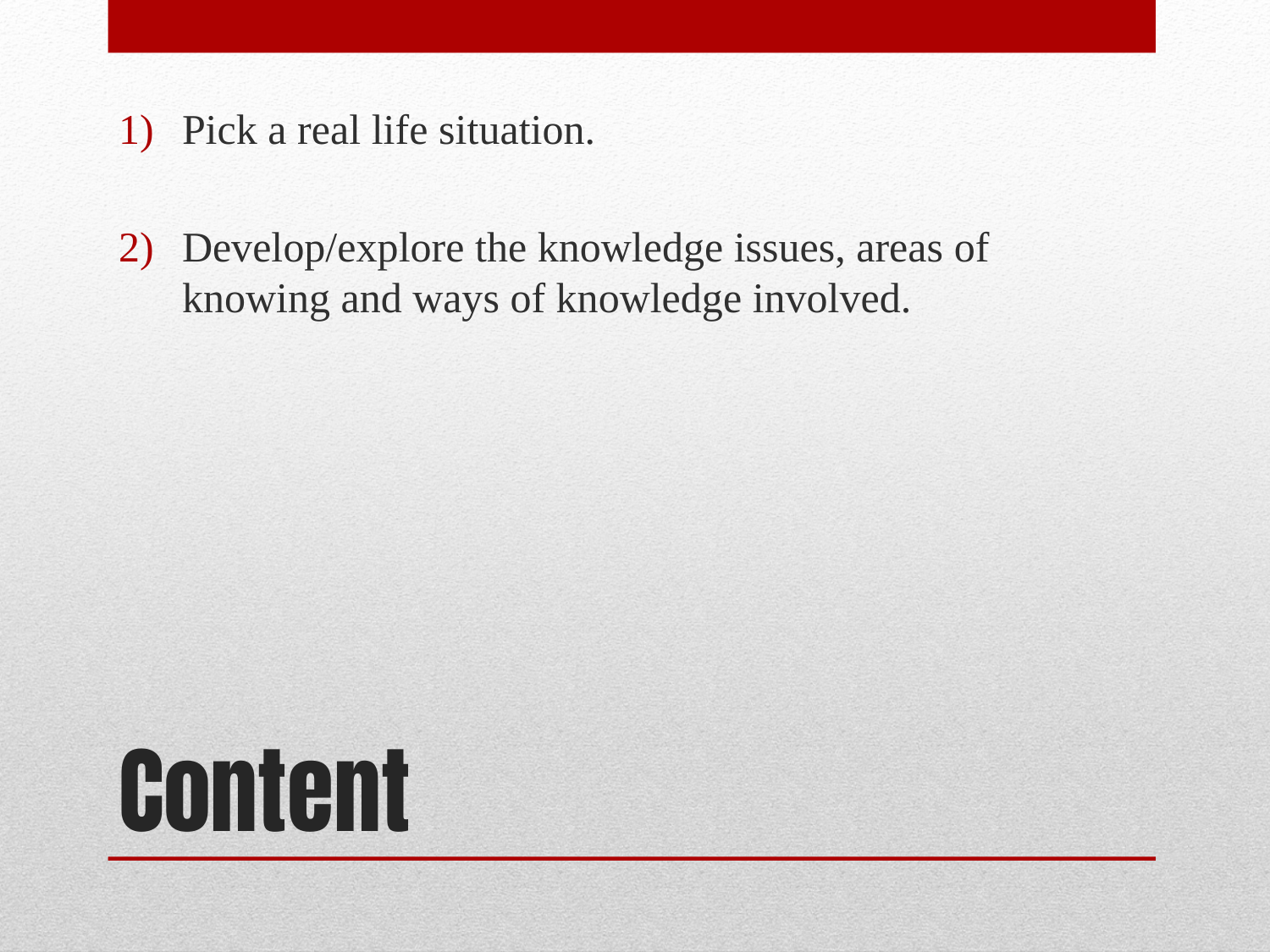

Pick a real life situation.

Develop/explore the knowledge issues, areas of knowing and ways of knowledge involved.

# Content